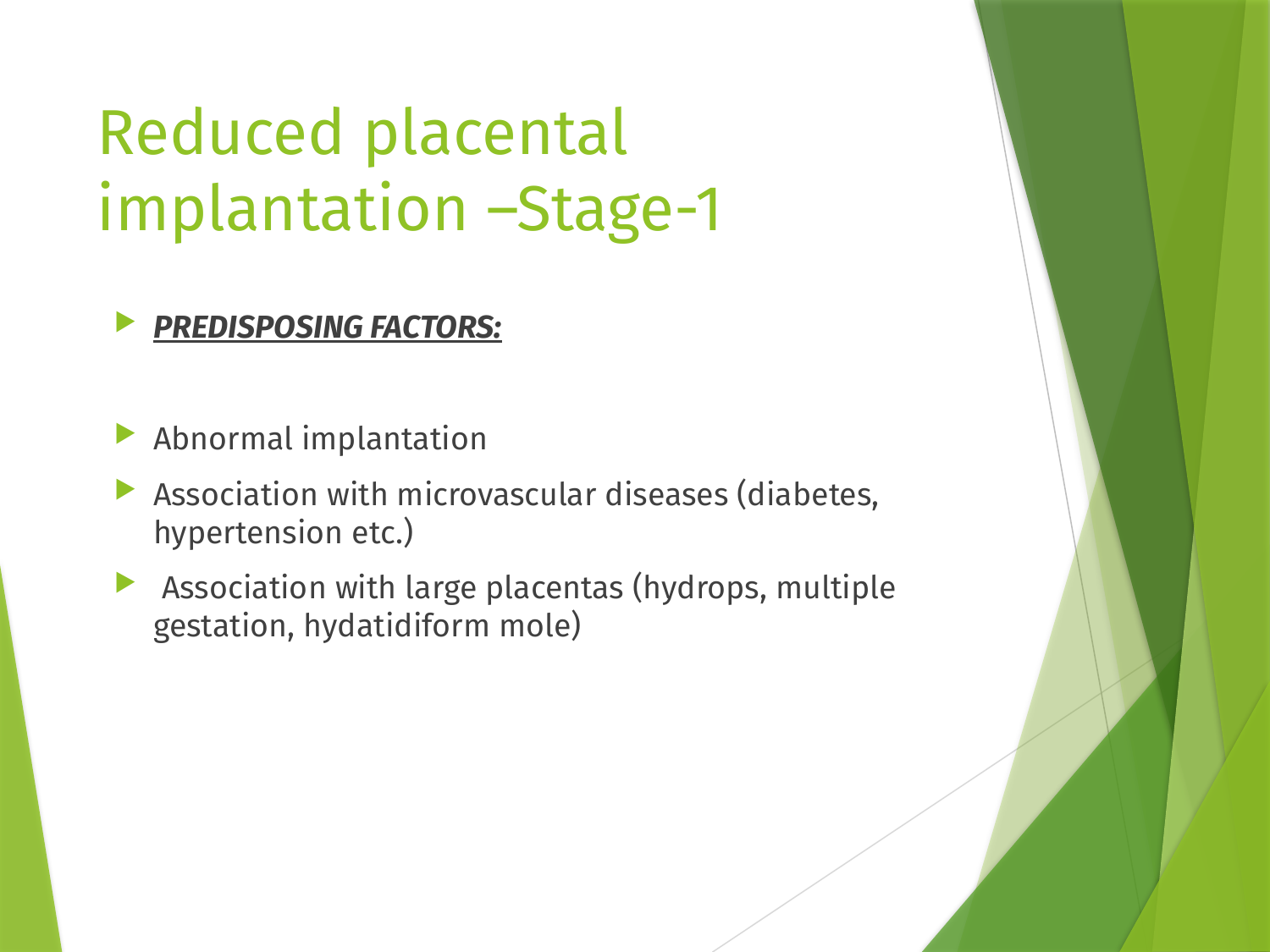

# Reduced placental implantation –Stage-1
PREDISPOSING FACTORS:

Abnormal implantation
Association with microvascular diseases (diabetes, hypertension etc.)
 Association with large placentas (hydrops, multiple gestation, hydatidiform mole)